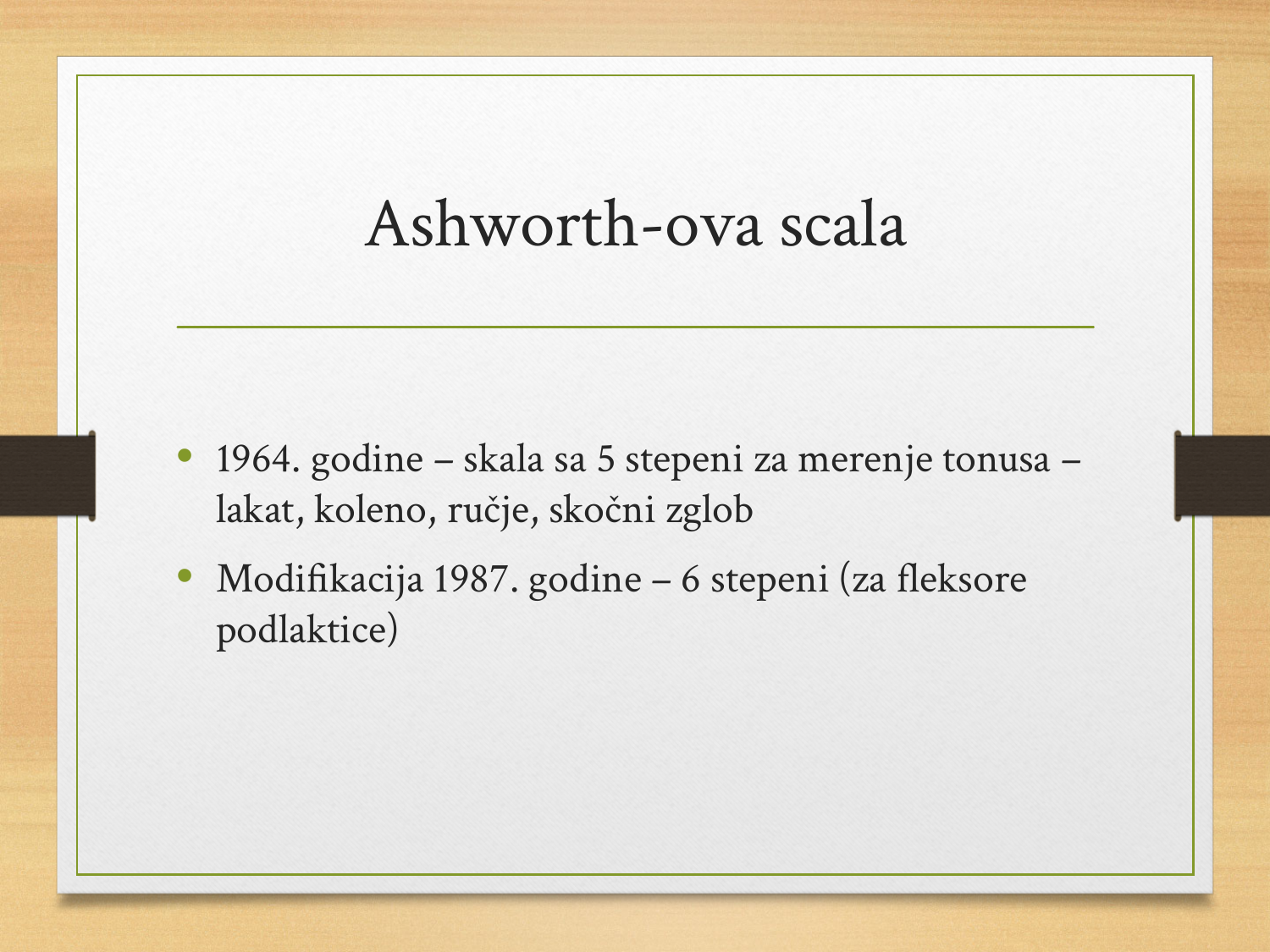

# Ashworth-ova scala
1964. godine – skala sa 5 stepeni za merenje tonusa – lakat, koleno, ručje, skočni zglob
Modifikacija 1987. godine – 6 stepeni (za fleksore podlaktice)